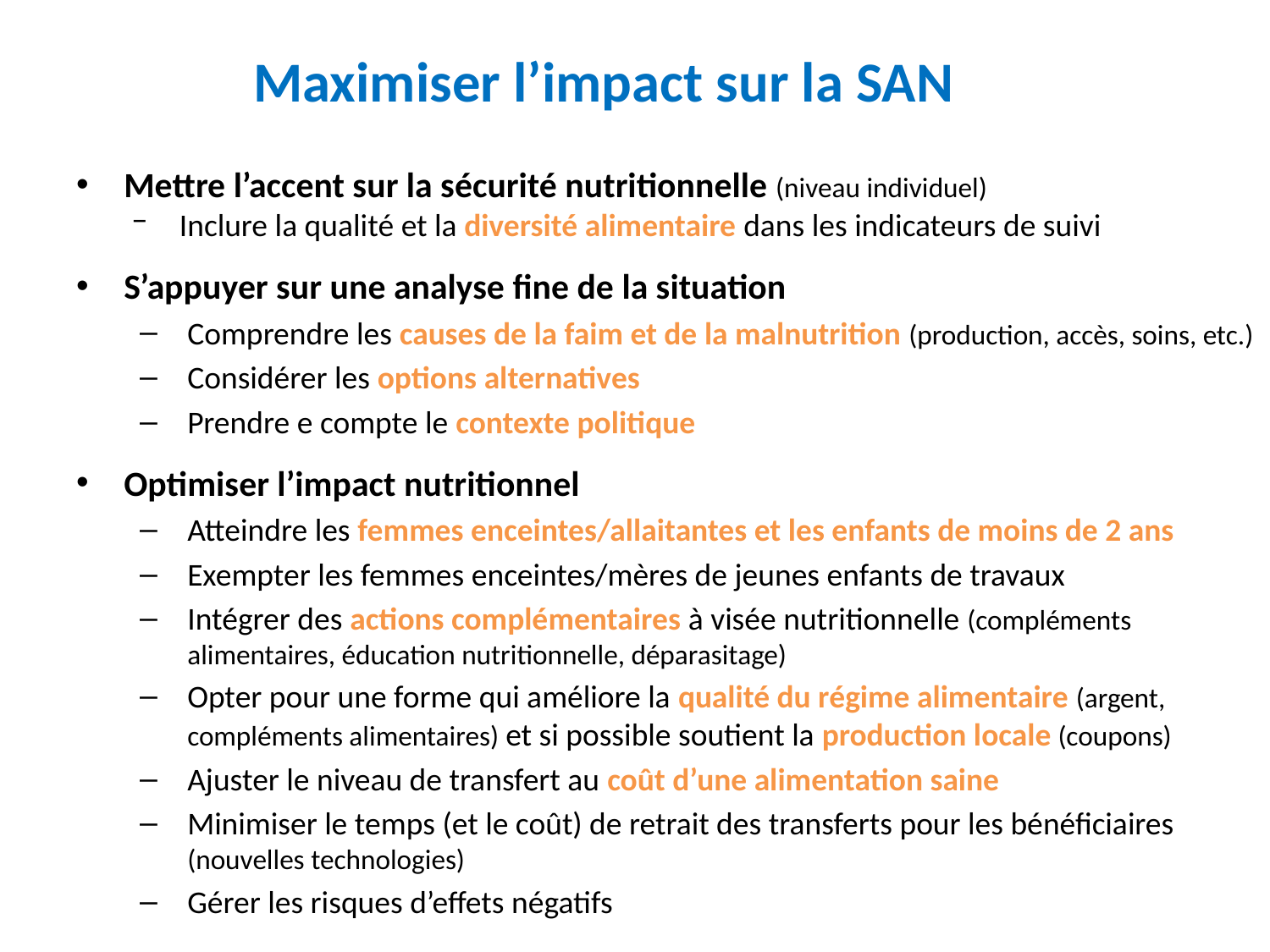

Maximiser l’impact sur la SAN
Mettre l’accent sur la sécurité nutritionnelle (niveau individuel)
Inclure la qualité et la diversité alimentaire dans les indicateurs de suivi
S’appuyer sur une analyse fine de la situation
Comprendre les causes de la faim et de la malnutrition (production, accès, soins, etc.)
Considérer les options alternatives
Prendre e compte le contexte politique
Optimiser l’impact nutritionnel
Atteindre les femmes enceintes/allaitantes et les enfants de moins de 2 ans
Exempter les femmes enceintes/mères de jeunes enfants de travaux
Intégrer des actions complémentaires à visée nutritionnelle (compléments alimentaires, éducation nutritionnelle, déparasitage)
Opter pour une forme qui améliore la qualité du régime alimentaire (argent, compléments alimentaires) et si possible soutient la production locale (coupons)
Ajuster le niveau de transfert au coût d’une alimentation saine
Minimiser le temps (et le coût) de retrait des transferts pour les bénéficiaires (nouvelles technologies)
Gérer les risques d’effets négatifs